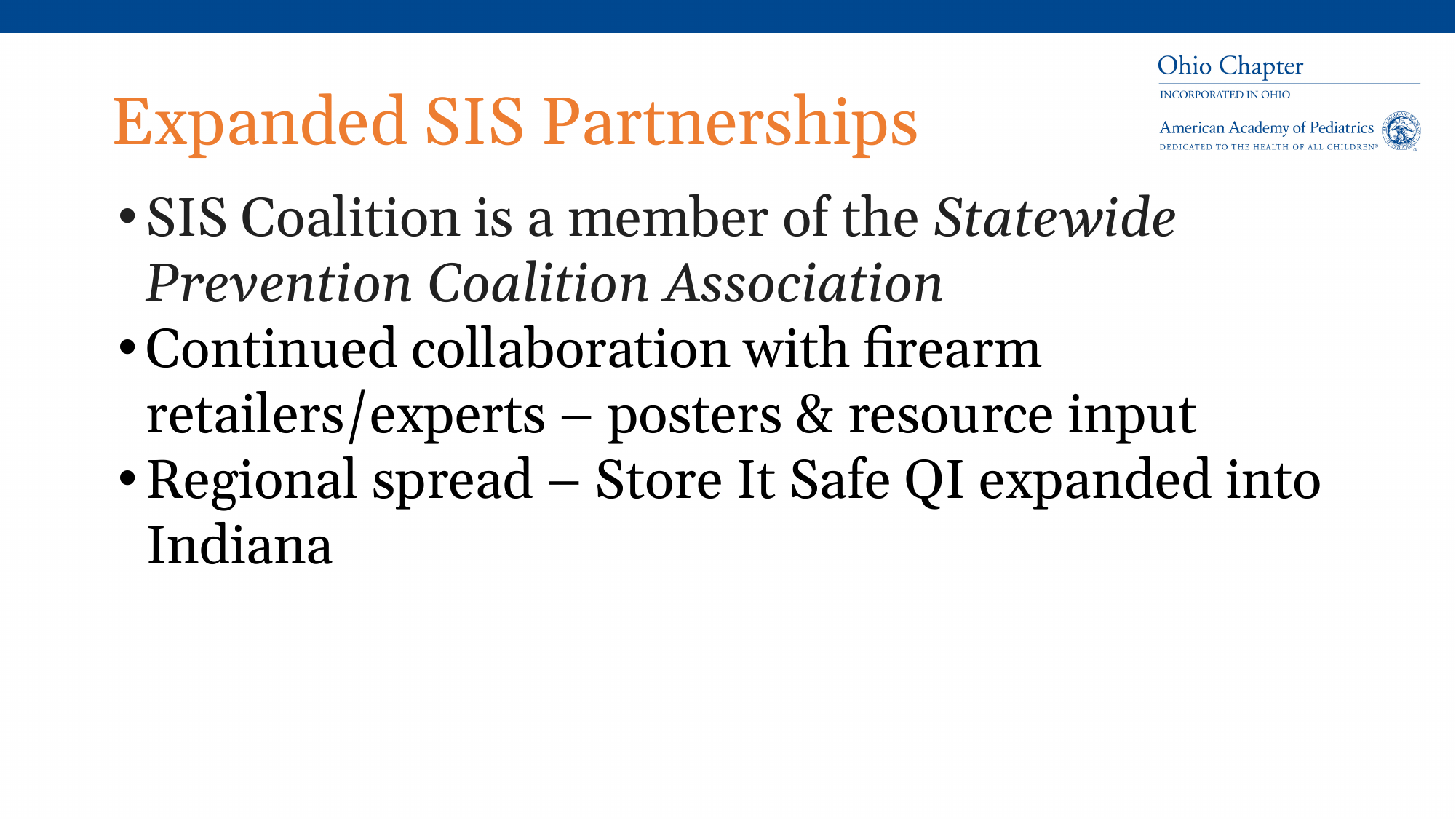

# Expanded SIS Partnerships
SIS Coalition is a member of the Statewide Prevention Coalition Association
Continued collaboration with firearm retailers/experts – posters & resource input
Regional spread – Store It Safe QI expanded into Indiana